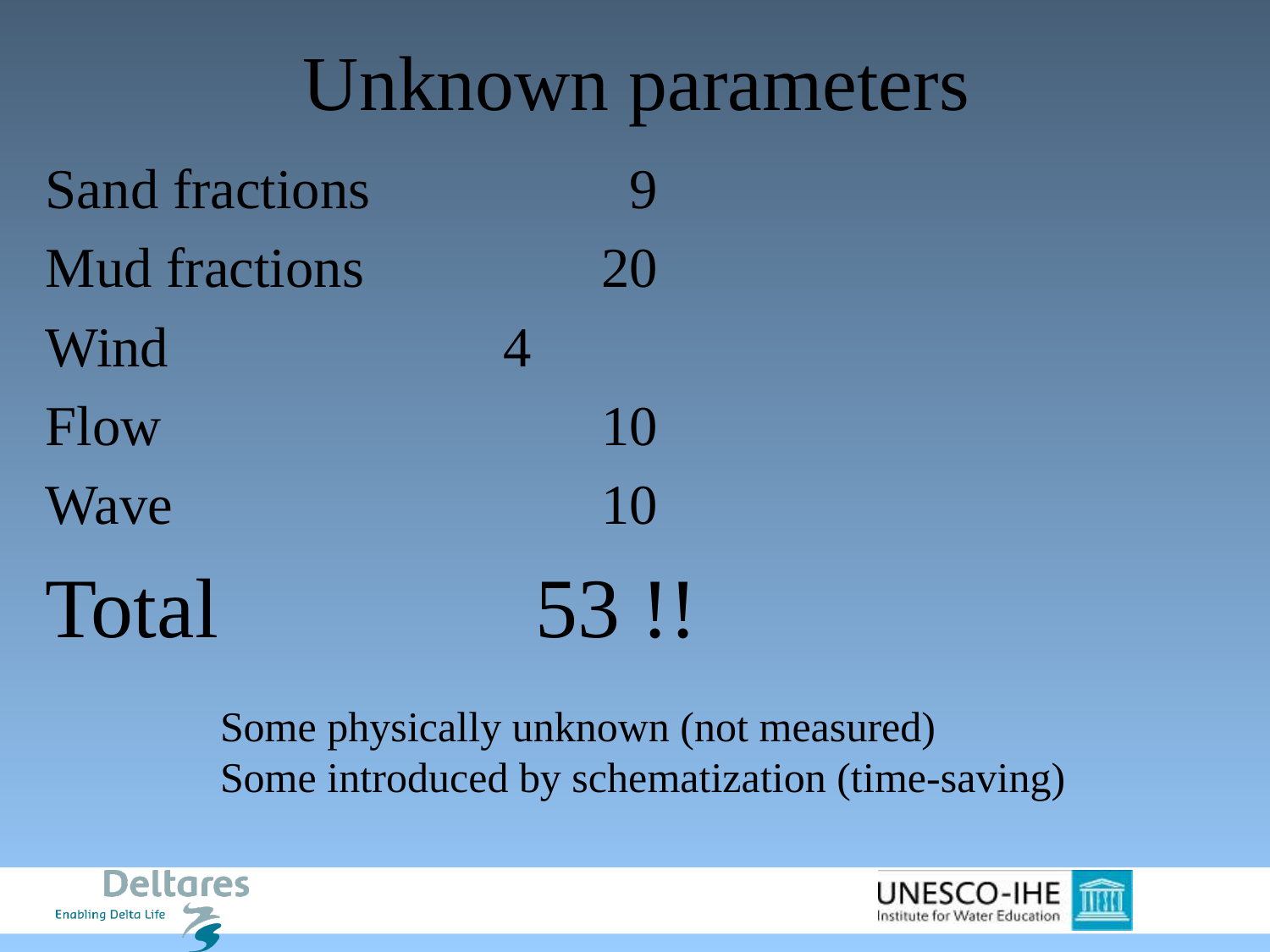

# Unknown parameters
Sand fractions 		  9
Mud fractions		20
Wind            	           4
Flow                           	10
Wave                          	10
Total               53 !!

Some physically unknown (not measured)
Some introduced by schematization (time-saving)